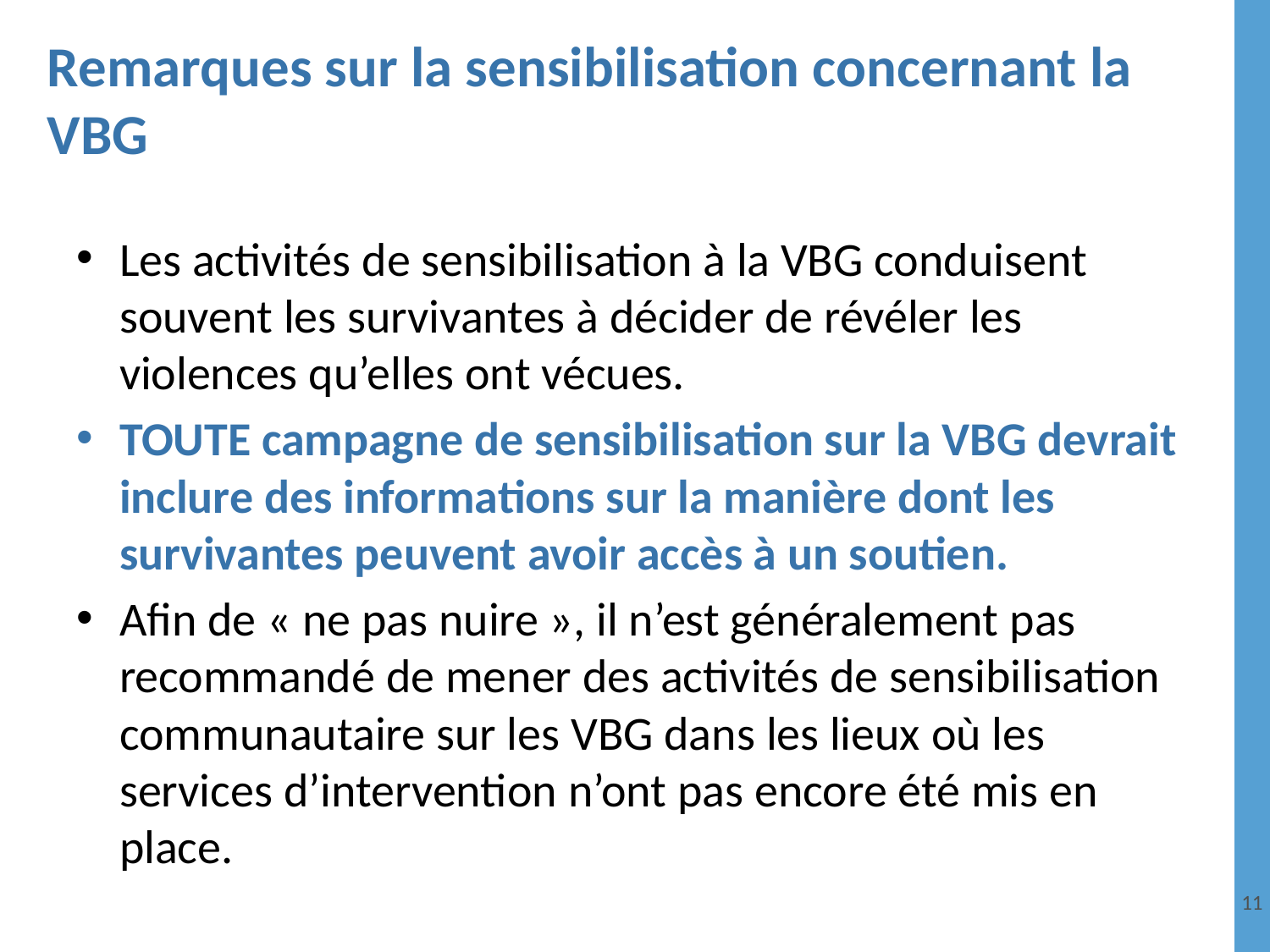

# Remarques sur la sensibilisation concernant la VBG
Les activités de sensibilisation à la VBG conduisent souvent les survivantes à décider de révéler les violences qu’elles ont vécues.
TOUTE campagne de sensibilisation sur la VBG devrait inclure des informations sur la manière dont les survivantes peuvent avoir accès à un soutien.
Afin de « ne pas nuire », il n’est généralement pas recommandé de mener des activités de sensibilisation communautaire sur les VBG dans les lieux où les services d’intervention n’ont pas encore été mis en place.
11